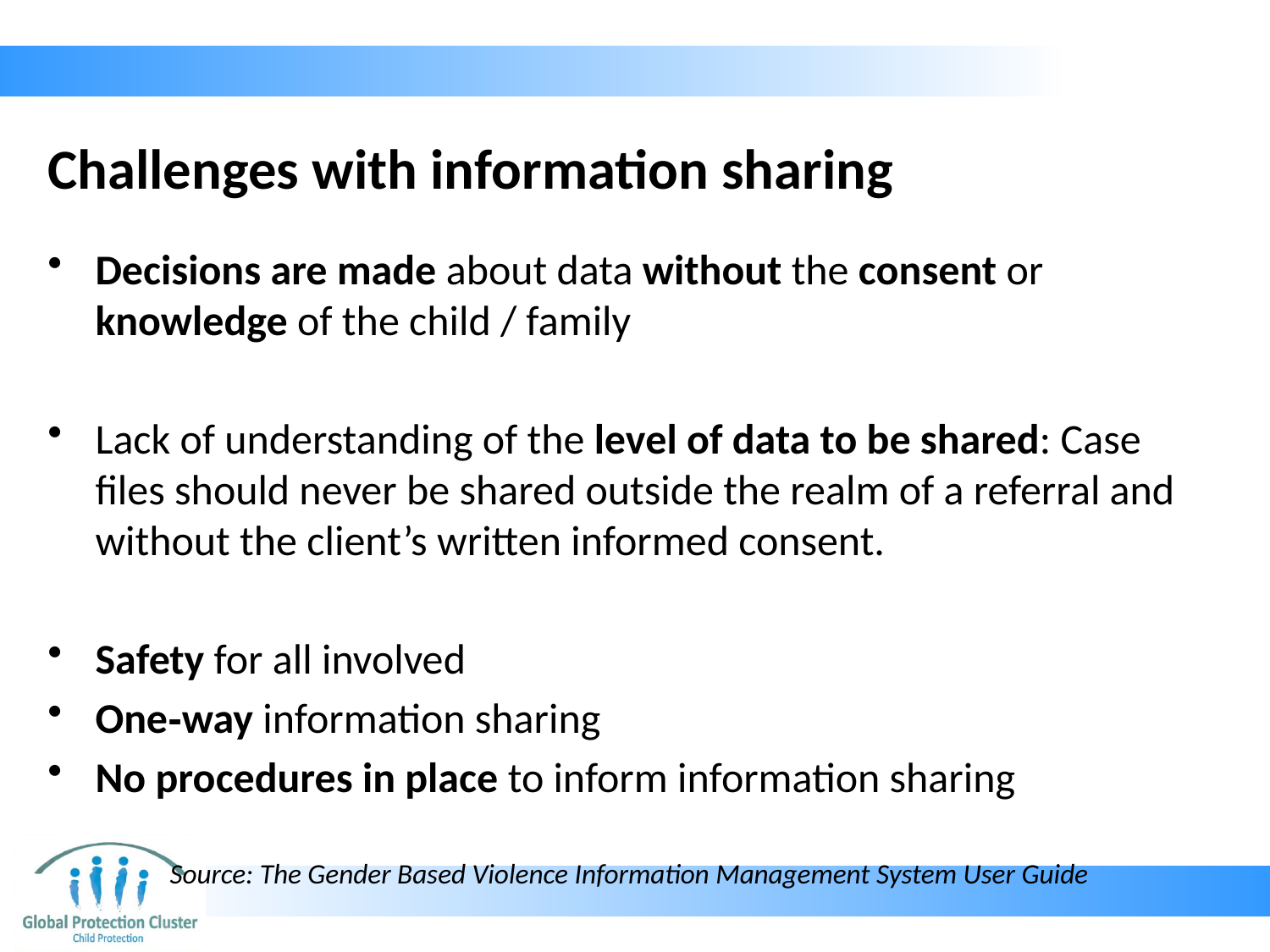

# Challenges with information sharing
Decisions are made about data without the consent or knowledge of the child / family

Lack of understanding of the level of data to be shared: Case files should never be shared outside the realm of a referral and without the client’s written informed consent.

Safety for all involved
One‐way information sharing
No procedures in place to inform information sharing

Source: The Gender Based Violence Information Management System User Guide